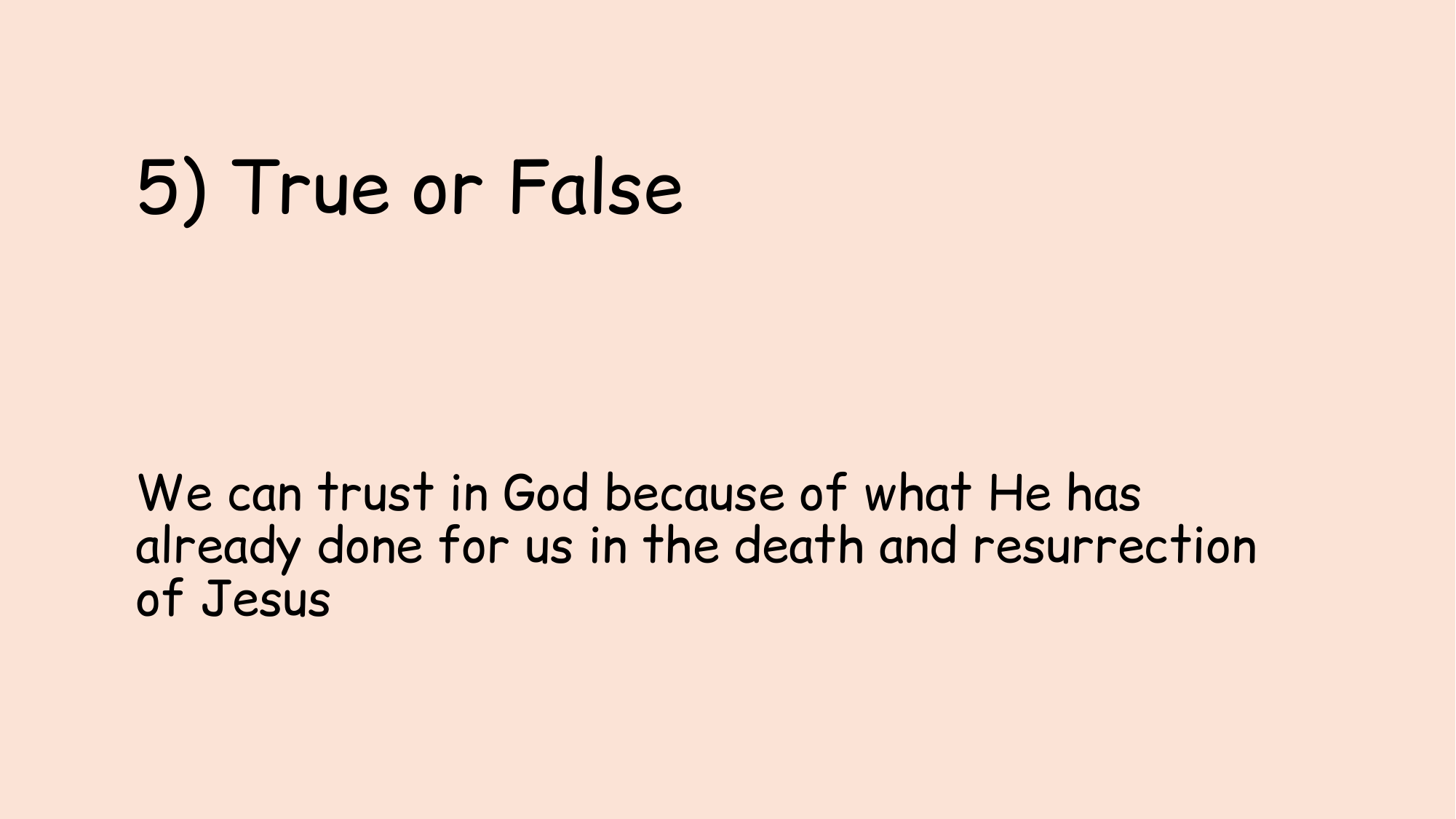

# 5) True or False
We can trust in God because of what He has already done for us in the death and resurrection of Jesus